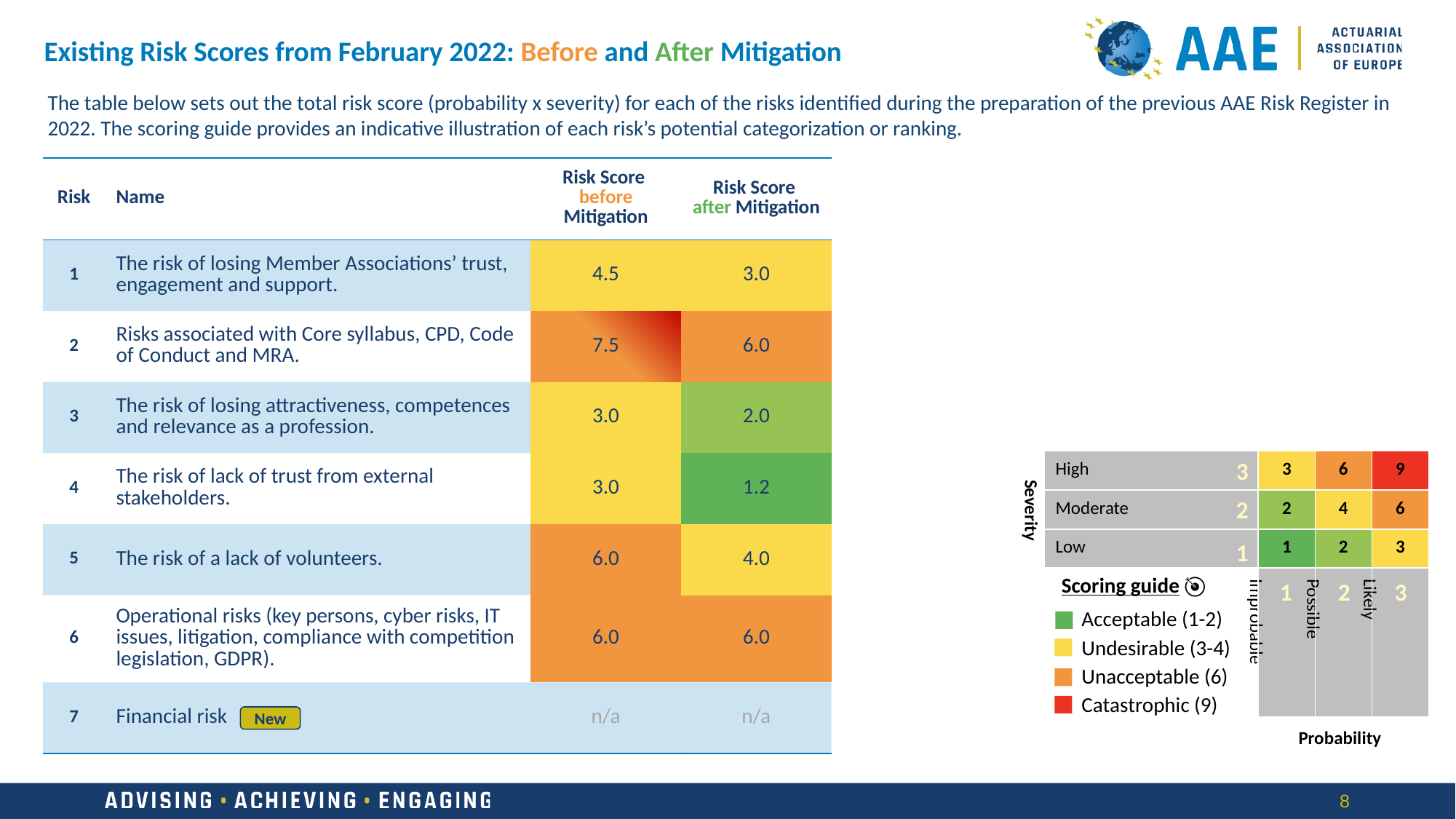

Existing Risk Scores from February 2022: Before and After Mitigation
The table below sets out the total risk score (probability x severity) for each of the risks identified during the preparation of the previous AAE Risk Register in 2022. The scoring guide provides an indicative illustration of each risk’s potential categorization or ranking.
| Risk | Name | Risk Score before Mitigation | Risk Score after Mitigation |
| --- | --- | --- | --- |
| 1 | The risk of losing Member Associations’ trust, engagement and support. | 4.5 | 3.0 |
| 2 | Risks associated with Core syllabus, CPD, Code of Conduct and MRA. | 7.5 | 6.0 |
| 3 | The risk of losing attractiveness, competences and relevance as a profession. | 3.0 | 2.0 |
| 4 | The risk of lack of trust from external stakeholders. | 3.0 | 1.2 |
| 5 | The risk of a lack of volunteers. | 6.0 | 4.0 |
| 6 | Operational risks (key persons, cyber risks, IT issues, litigation, compliance with competition legislation, GDPR). | 6.0 | 6.0 |
| 7 | Financial risk | n/a | n/a |
3
| High | 3 | 6 | 9 |
| --- | --- | --- | --- |
| Moderate | 2 | 4 | 6 |
| Low | 1 | 2 | 3 |
|  | Improbable | Possible | Likely |
Severity
2
1
Scoring guide 🎯
1
2
3
Acceptable (1-2)
Undesirable (3-4)
Unacceptable (6)
Catastrophic (9)

New
Probability
8